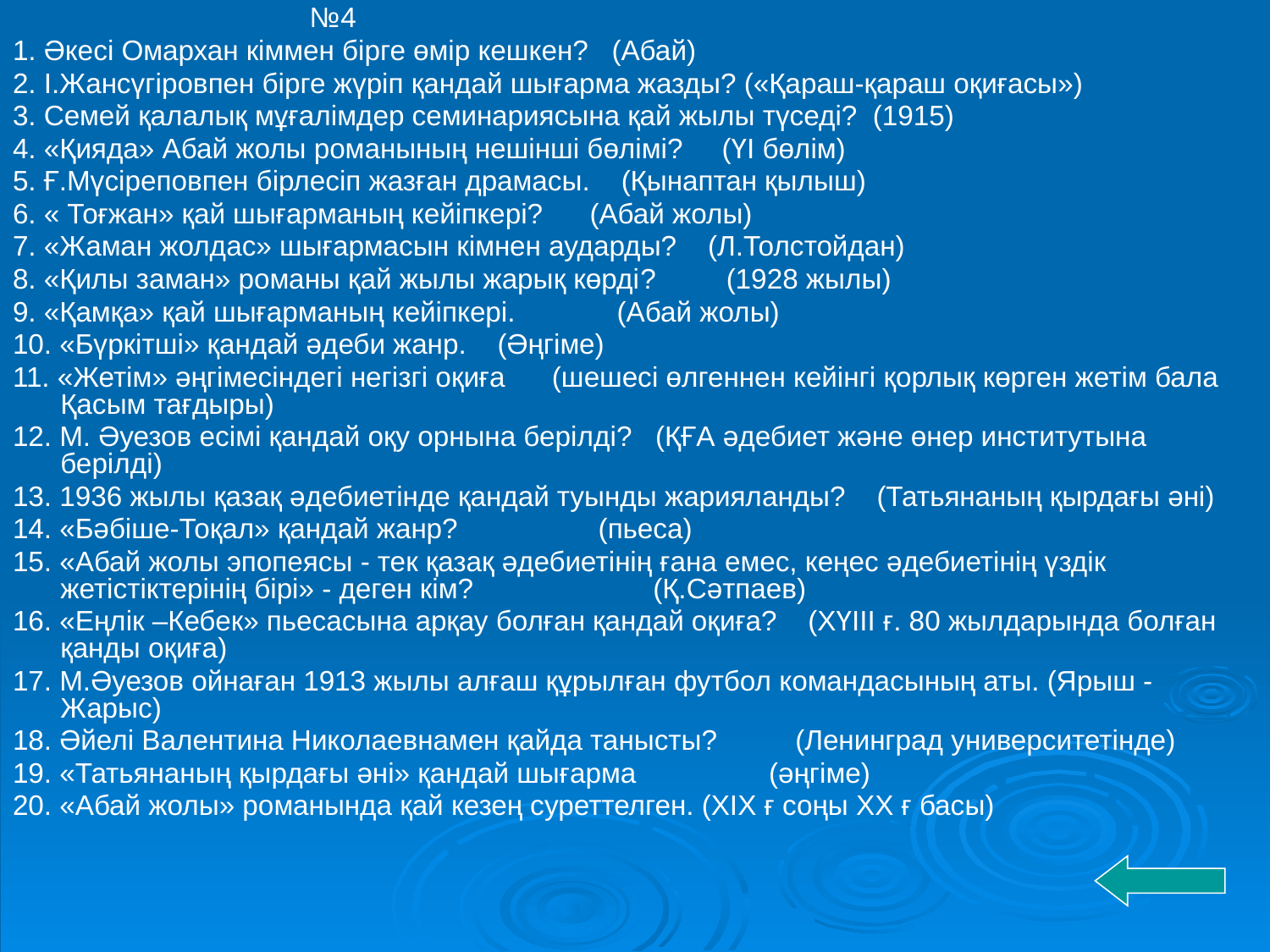

№4
1. Әкесі Омархан кіммен бірге өмір кешкен?   (Абай)
2. І.Жансүгіровпен бірге жүріп қандай шығарма жазды? («Қараш-қараш оқиғасы»)
3. Семей қалалық мұғалімдер семинариясына қай жылы түседі?  (1915)
4. «Қияда» Абай жолы романының нешінші бөлімі?     (ҮІ бөлім)
5. Ғ.Мүсіреповпен бірлесіп жазған драмасы.    (Қынаптан қылыш)
6. « Тоғжан» қай шығарманың кейіпкері?      (Абай жолы)
7. «Жаман жолдас» шығармасын кімнен аударды?    (Л.Толстойдан)
8. «Қилы заман» романы қай жылы жарық көрді?         (1928 жылы)
9. «Қамқа» қай шығарманың кейіпкері.             (Абай жолы)
10. «Бүркітші» қандай әдеби жанр.    (Әңгіме)
11. «Жетім» әңгімесіндегі негізгі оқиға      (шешесі өлгеннен кейінгі қорлық көрген жетім бала Қасым тағдыры)
12. М. Әуезов есімі қандай оқу орнына берілді?   (ҚҒА әдебиет және өнер институтына берілді)
13. 1936 жылы қазақ әдебиетінде қандай туынды жарияланды?    (Татьянаның қырдағы әні)
14. «Бәбіше-Тоқал» қандай жанр?                  (пьеса)
15. «Абай жолы эпопеясы - тек қазақ әдебиетінің ғана емес, кеңес әдебиетінің үздік жетістіктерінің бірі» - деген кім?                       (Қ.Сәтпаев)
16. «Еңлік –Кебек» пьесасына арқау болған қандай оқиға?    (ХҮІІІ ғ. 80 жылдарында болған қанды оқиға)
17. М.Әуезов ойнаған 1913 жылы алғаш құрылған футбол командасының аты. (Ярыш - Жарыс)
18. Әйелі Валентина Николаевнамен қайда танысты?          (Ленинград университетінде)
19. «Татьянаның қырдағы әні» қандай шығарма                 (әңгіме)
20. «Абай жолы» романында қай кезең суреттелген. (ХІХ ғ соңы ХХ ғ басы)